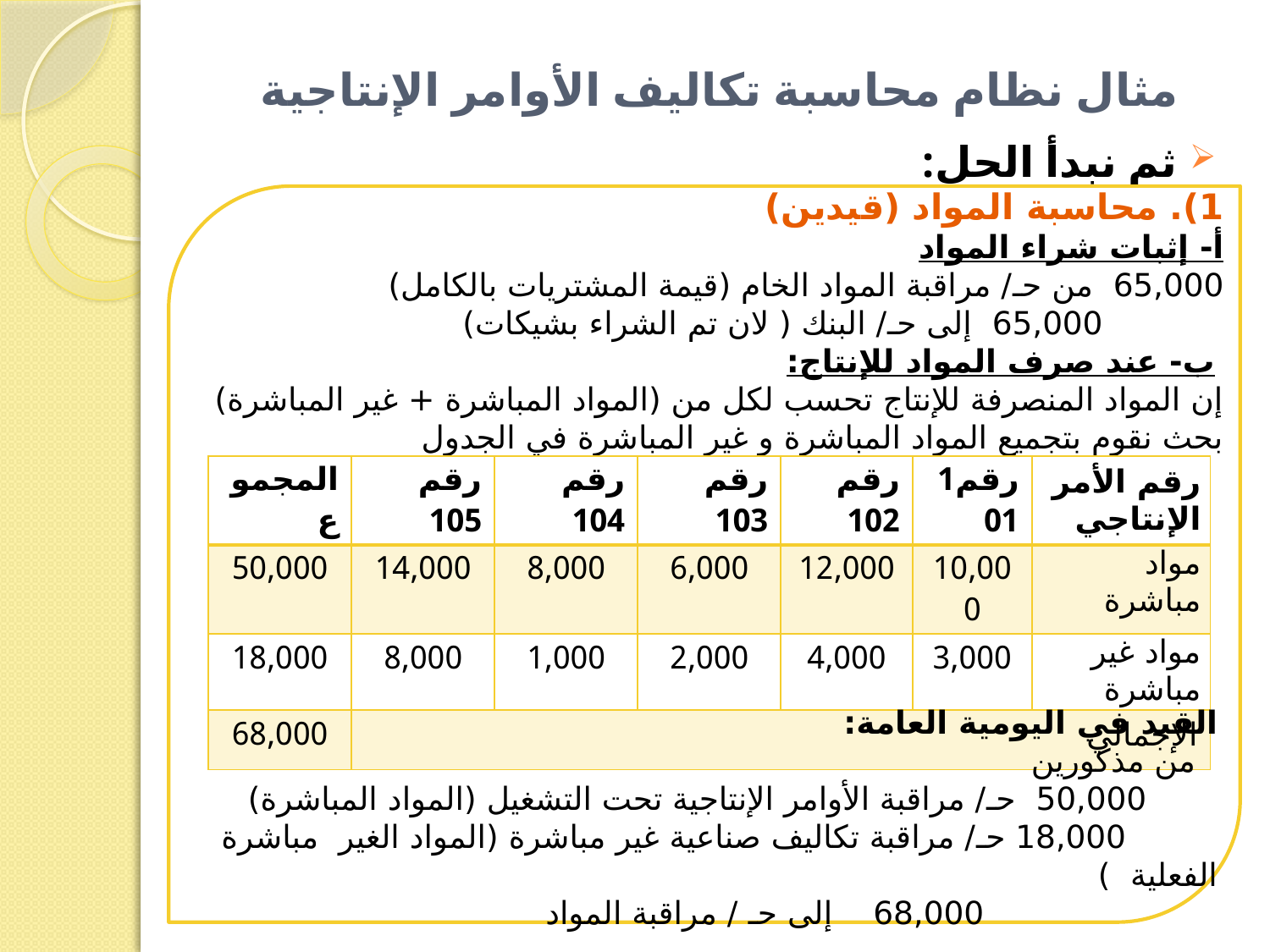

# مثال نظام محاسبة تكاليف الأوامر الإنتاجية
ثم نبدأ الحل:

1). محاسبة المواد (قيدين)
أ- إثبات شراء المواد
65,000  من حـ/ مراقبة المواد الخام (قيمة المشتريات بالكامل)
           65,000  إلى حـ/ البنك ( لان تم الشراء بشيكات)
 ب- عند صرف المواد للإنتاج:
إن المواد المنصرفة للإنتاج تحسب لكل من (المواد المباشرة + غير المباشرة) بحث نقوم بتجميع المواد المباشرة و غير المباشرة في الجدول
| المجموع | رقم 105 | رقم 104 | رقم 103 | رقم 102 | رقم101 | رقم الأمر الإنتاجي |
| --- | --- | --- | --- | --- | --- | --- |
| 50,000 | 14,000 | 8,000 | 6,000 | 12,000 | 10,000 | مواد مباشرة |
| 18,000 | 8,000 | 1,000 | 2,000 | 4,000 | 3,000 | مواد غير مباشرة |
| 68,000 | الإجمالي |  |  |  |  |  |
القيد في اليومية العامة:
  من مذكورين
       50,000  حـ/ مراقبة الأوامر الإنتاجية تحت التشغيل (المواد المباشرة)
         18,000 حـ/ مراقبة تكاليف صناعية غير مباشرة (المواد الغير  مباشرة الفعلية  )
                       68,000    إلى حـ / مراقبة المواد